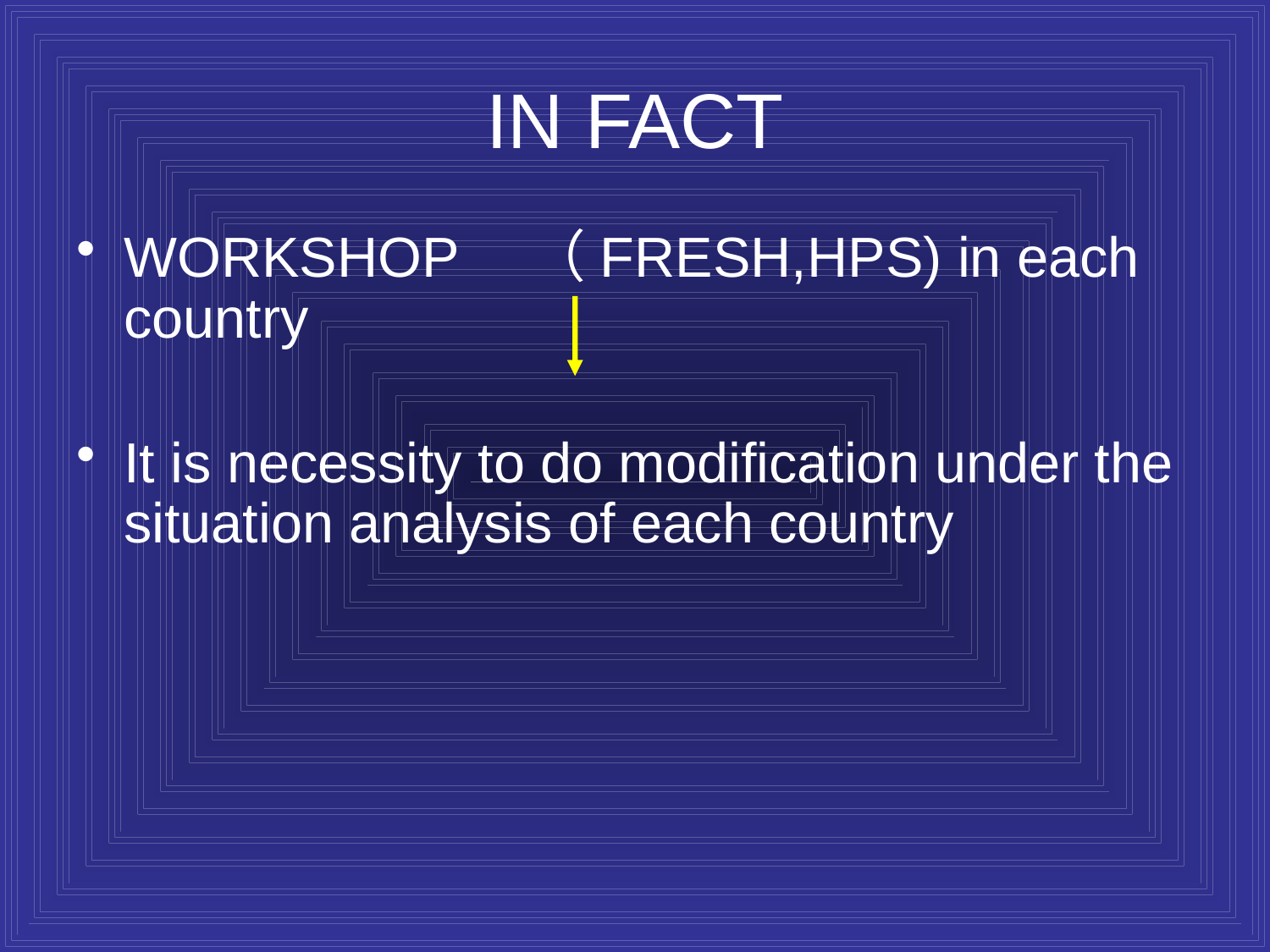

# IN FACT
WORKSHOP　（FRESH,HPS) in each country

It is necessity to do modification under the situation analysis of each country